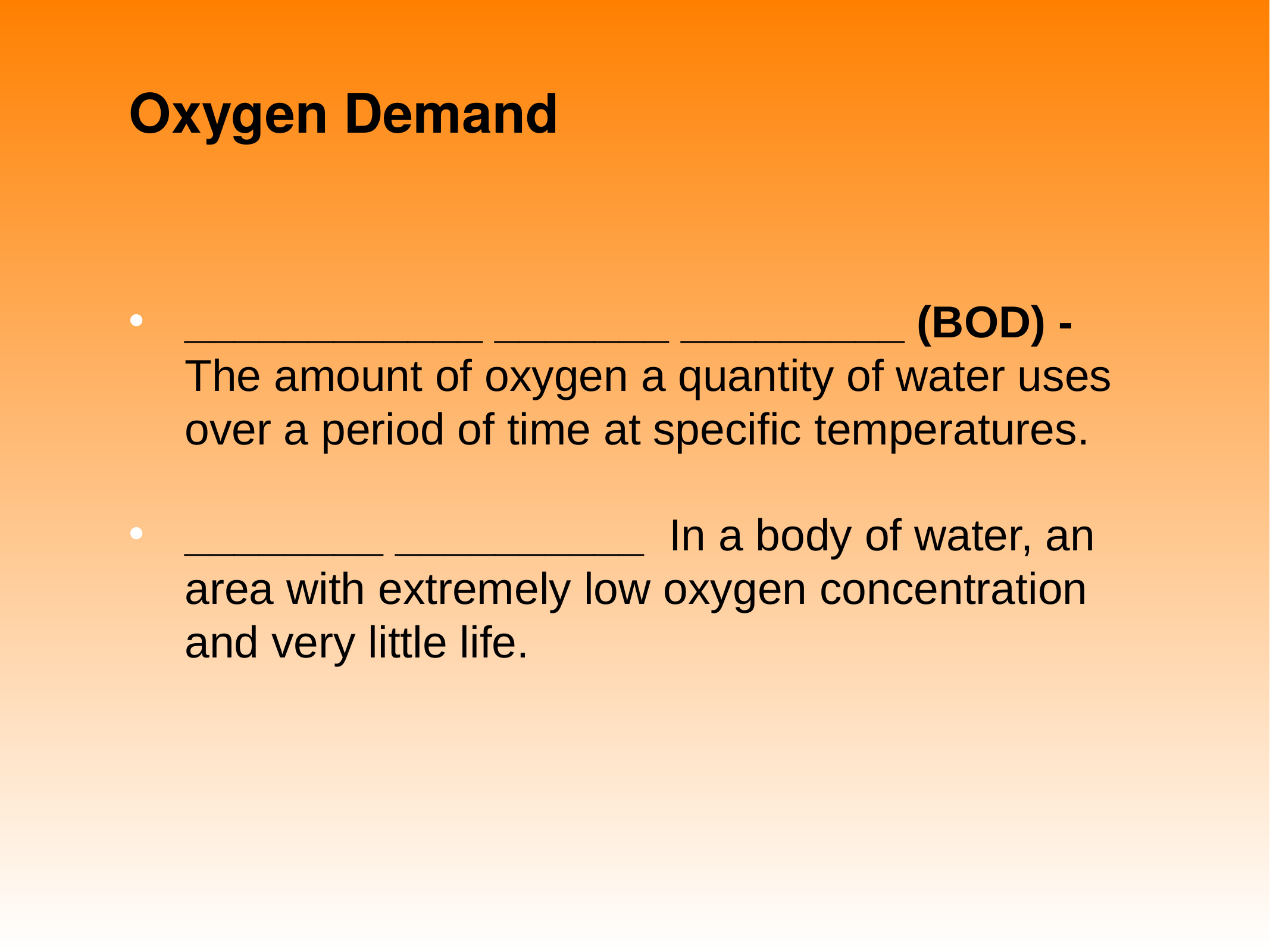

# Oxygen Demand
____________ _______ _________ (BOD) - The amount of oxygen a quantity of water uses over a period of time at specific temperatures.
________ __________  In a body of water, an area with extremely low oxygen concentration and very little life.